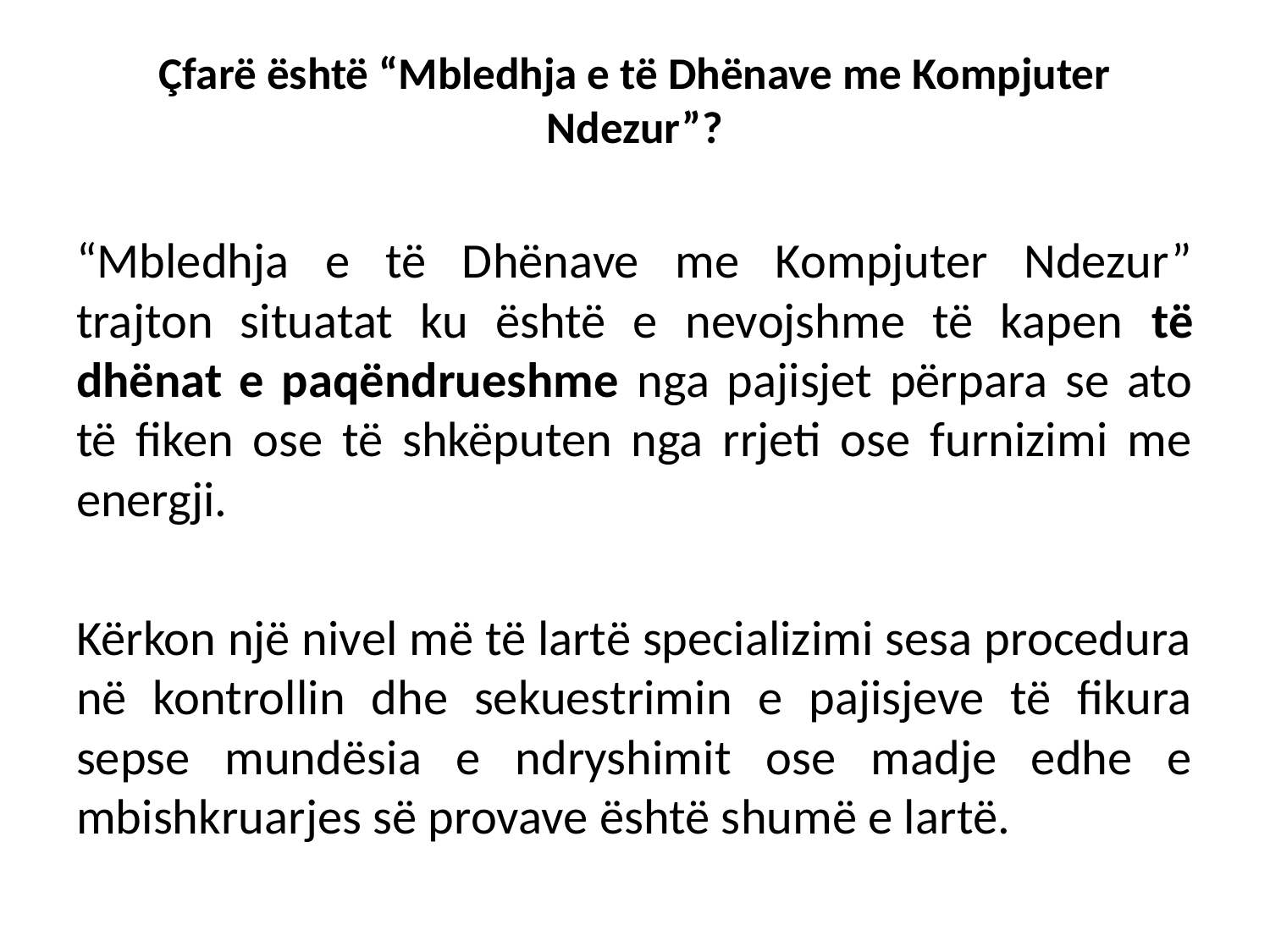

# Çfarë është “Mbledhja e të Dhënave me Kompjuter Ndezur”?
“Mbledhja e të Dhënave me Kompjuter Ndezur” trajton situatat ku është e nevojshme të kapen të dhënat e paqëndrueshme nga pajisjet përpara se ato të fiken ose të shkëputen nga rrjeti ose furnizimi me energji.

Kërkon një nivel më të lartë specializimi sesa procedura në kontrollin dhe sekuestrimin e pajisjeve të fikura sepse mundësia e ndryshimit ose madje edhe e mbishkruarjes së provave është shumë e lartë.